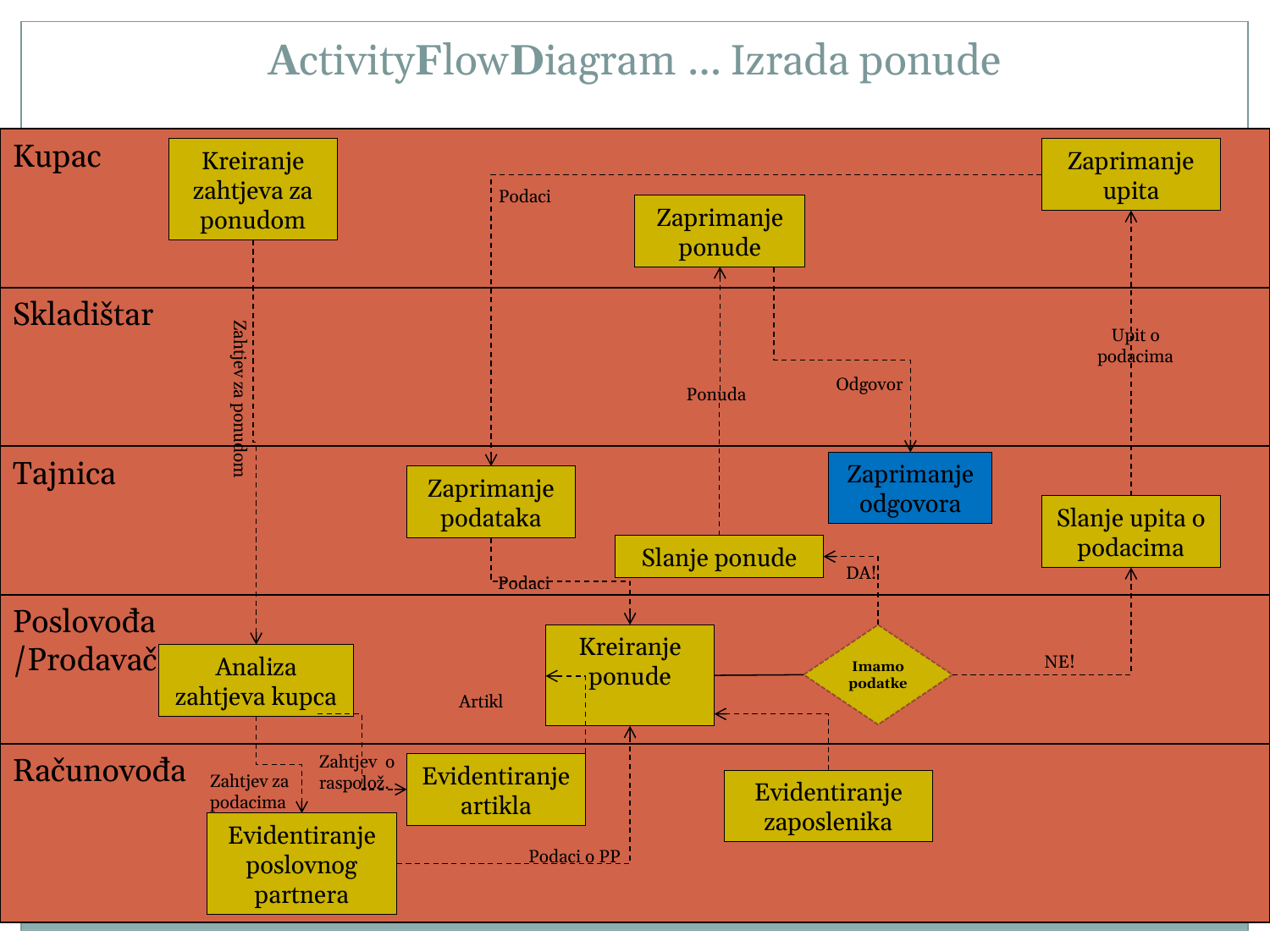

# ActivityFlowDiagram … Izrada ponude
Kupac

Kreiranje zahtjeva za ponudom
Zaprimanje upita
Podaci
Zaprimanje ponude

Skladištar
Upit o podacima
Odgovor
Ponuda
Zahtjev za ponudom
Tajnica

Zaprimanje odgovora
Zaprimanje podataka
Slanje upita o podacima
Slanje ponude
DA!
Podaci

Poslovođa
/Prodavač
Kreiranje ponude

Imamo podatke
Analiza zahtjeva kupca
NE!
Artikl

Računovođa
Zahtjev  o raspolož.
Evidentiranje artikla
Zahtjev za
podacima
Evidentiranje zaposlenika
Evidentiranje poslovnog partnera
Podaci o PP